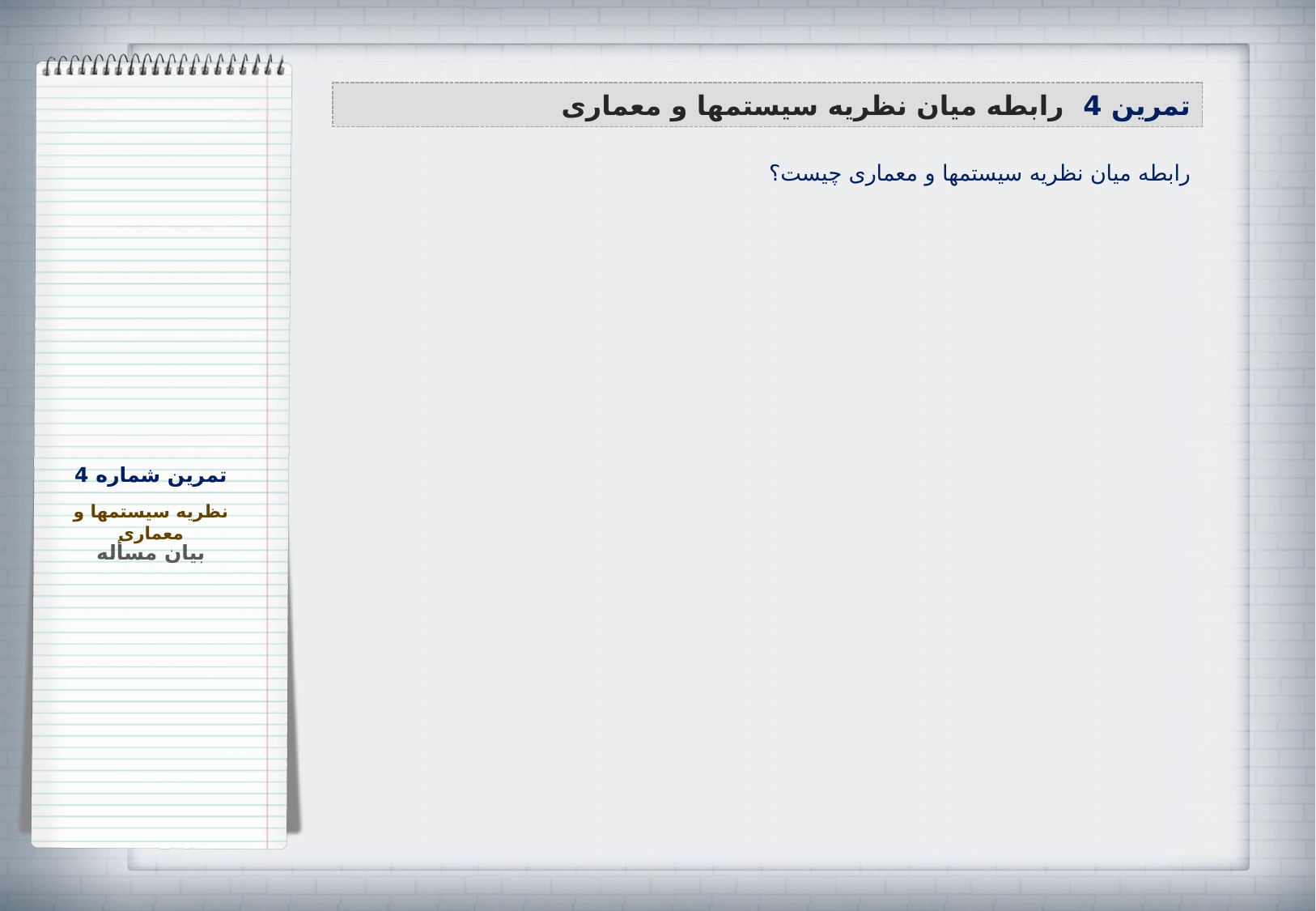

تمرین 4  رابطه میان نظریه سیستم‏ها و معماری
رابطه میان نظریه سیستم‏ها و معماری چیست؟
تمرین شماره 4
نظریه سیستم‏ها و معماری
بیان مسأله